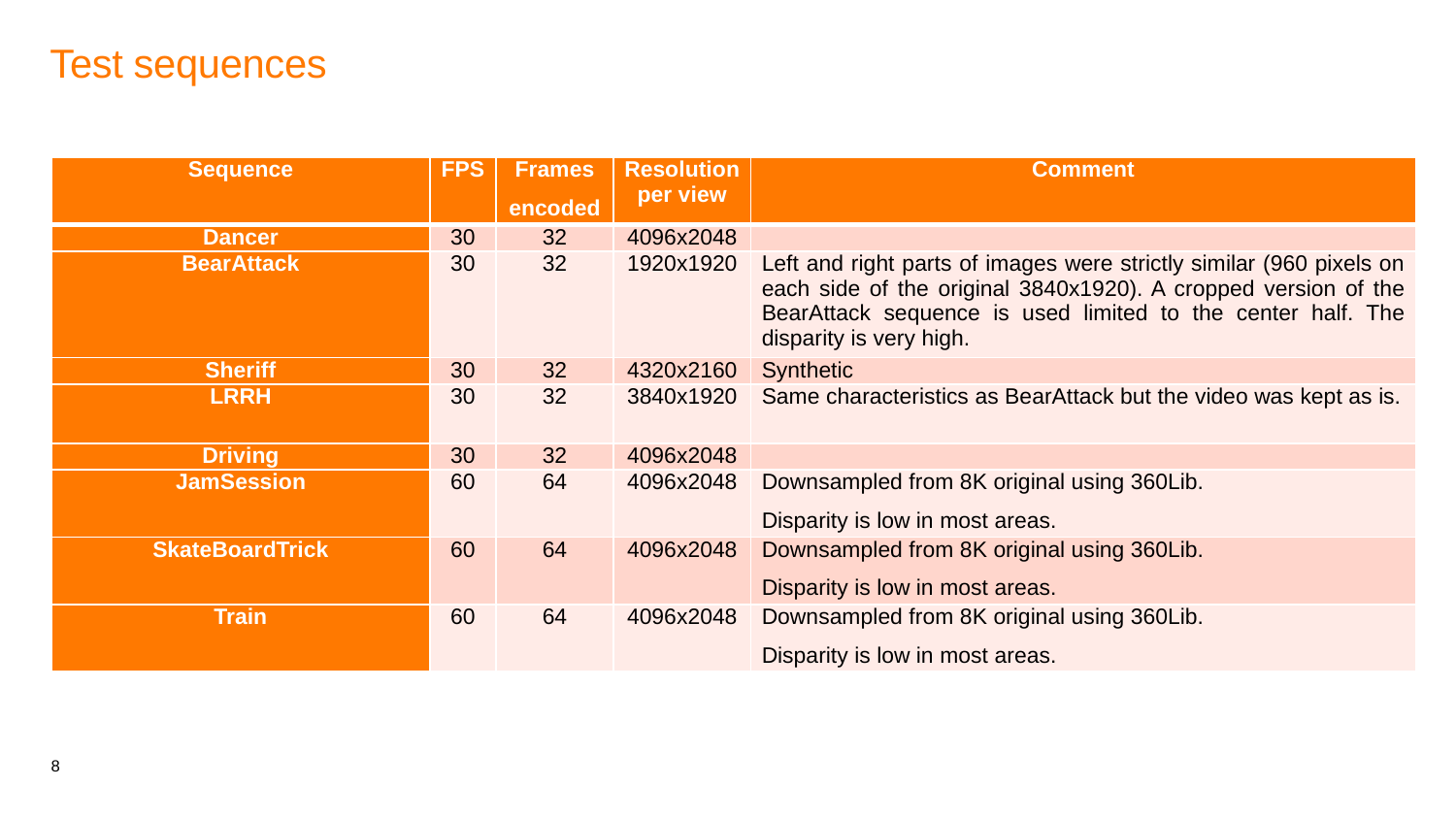

# Test sequences
| Sequence | FPS | Frames encoded | Resolution per view | Comment |
| --- | --- | --- | --- | --- |
| Dancer | 30 | 32 | 4096x2048 |  |
| BearAttack | 30 | 32 | 1920x1920 | Left and right parts of images were strictly similar (960 pixels on each side of the original 3840x1920). A cropped version of the BearAttack sequence is used limited to the center half. The disparity is very high. |
| Sheriff | 30 | 32 | 4320x2160 | Synthetic |
| LRRH | 30 | 32 | 3840x1920 | Same characteristics as BearAttack but the video was kept as is. |
| Driving | 30 | 32 | 4096x2048 |  |
| JamSession | 60 | 64 | 4096x2048 | Downsampled from 8K original using 360Lib. Disparity is low in most areas. |
| SkateBoardTrick | 60 | 64 | 4096x2048 | Downsampled from 8K original using 360Lib. Disparity is low in most areas. |
| Train | 60 | 64 | 4096x2048 | Downsampled from 8K original using 360Lib. Disparity is low in most areas. |